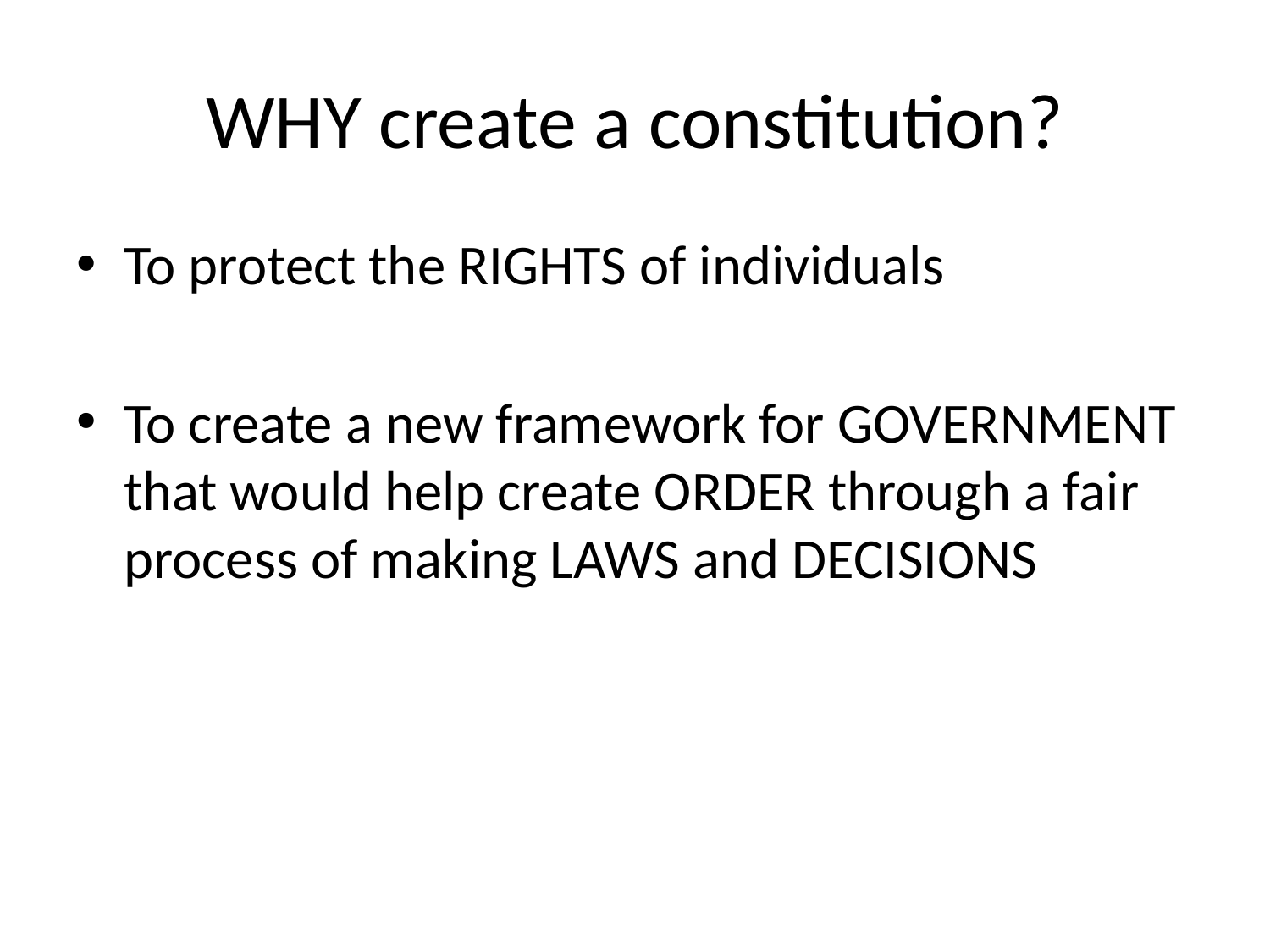

# WHY create a constitution?
To protect the RIGHTS of individuals

To create a new framework for GOVERNMENT that would help create ORDER through a fair process of making LAWS and DECISIONS